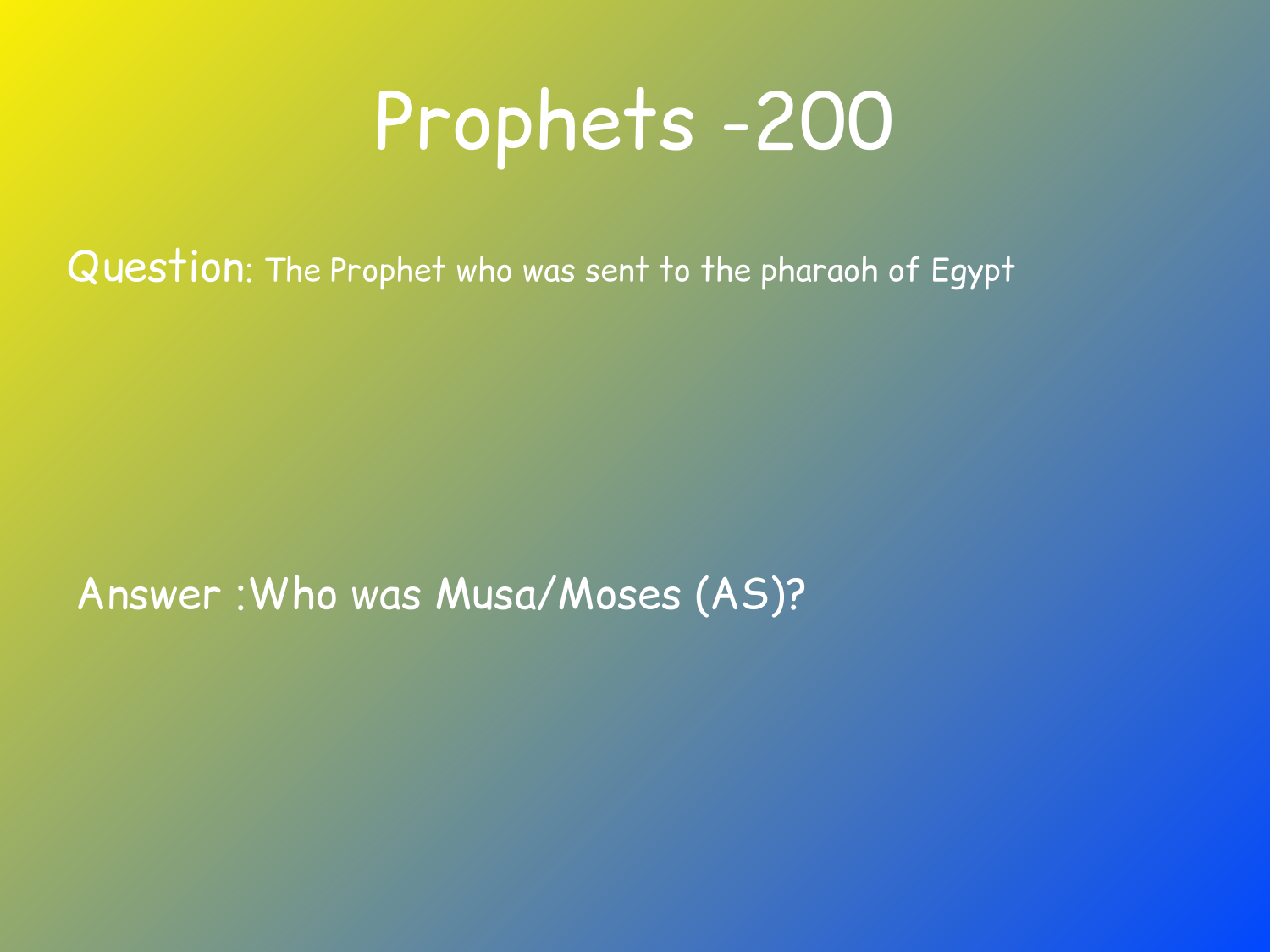

# Prophets -200
Question: The Prophet who was sent to the pharaoh of Egypt

Answer :Who was Musa/Moses (AS)?